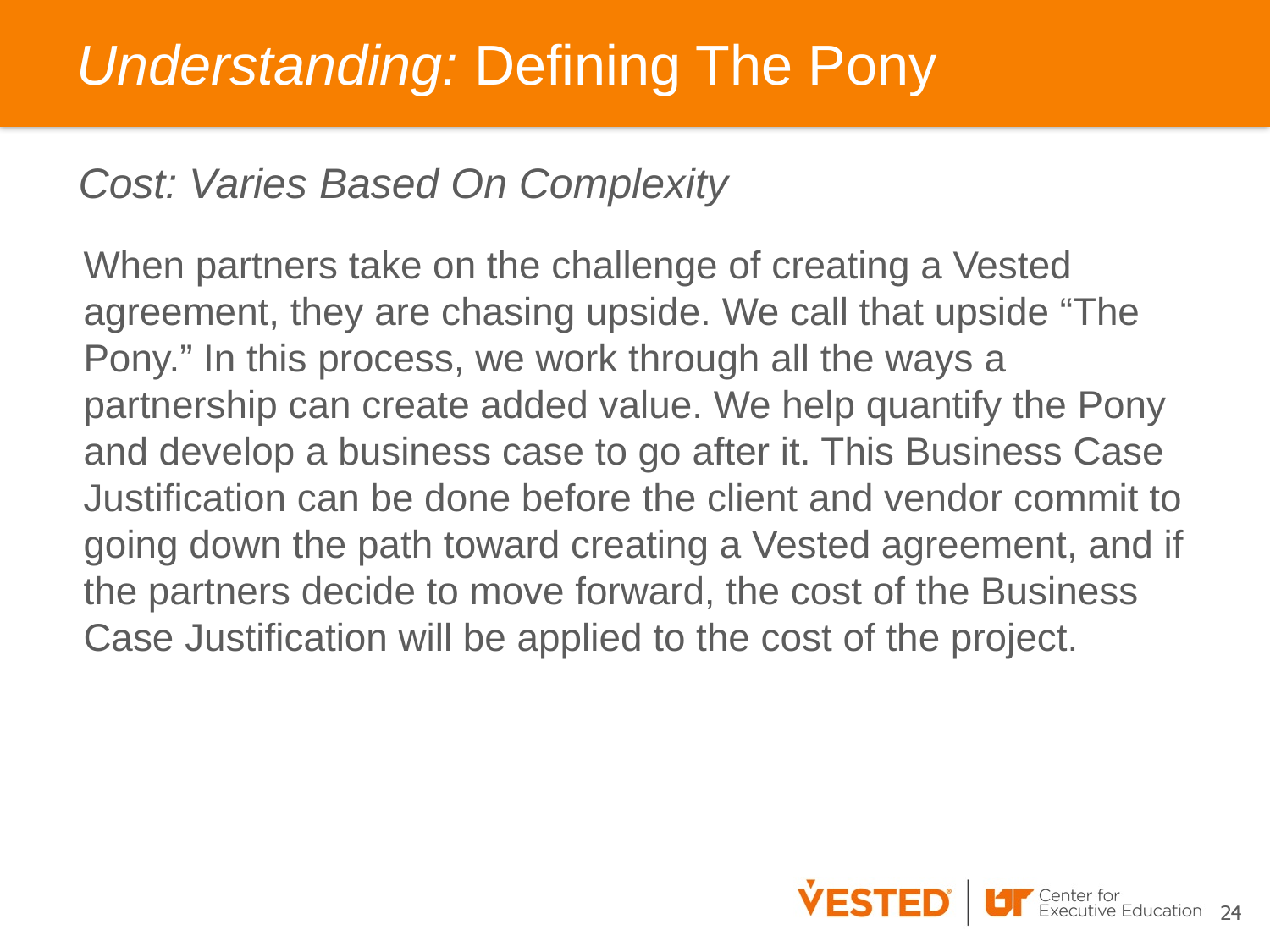

# Understanding: Defining The Pony

Cost: Varies Based On Complexity
When partners take on the challenge of creating a Vested agreement, they are chasing upside. We call that upside “The Pony.” In this process, we work through all the ways a partnership can create added value. We help quantify the Pony and develop a business case to go after it. This Business Case Justification can be done before the client and vendor commit to going down the path toward creating a Vested agreement, and if the partners decide to move forward, the cost of the Business Case Justification will be applied to the cost of the project.

24